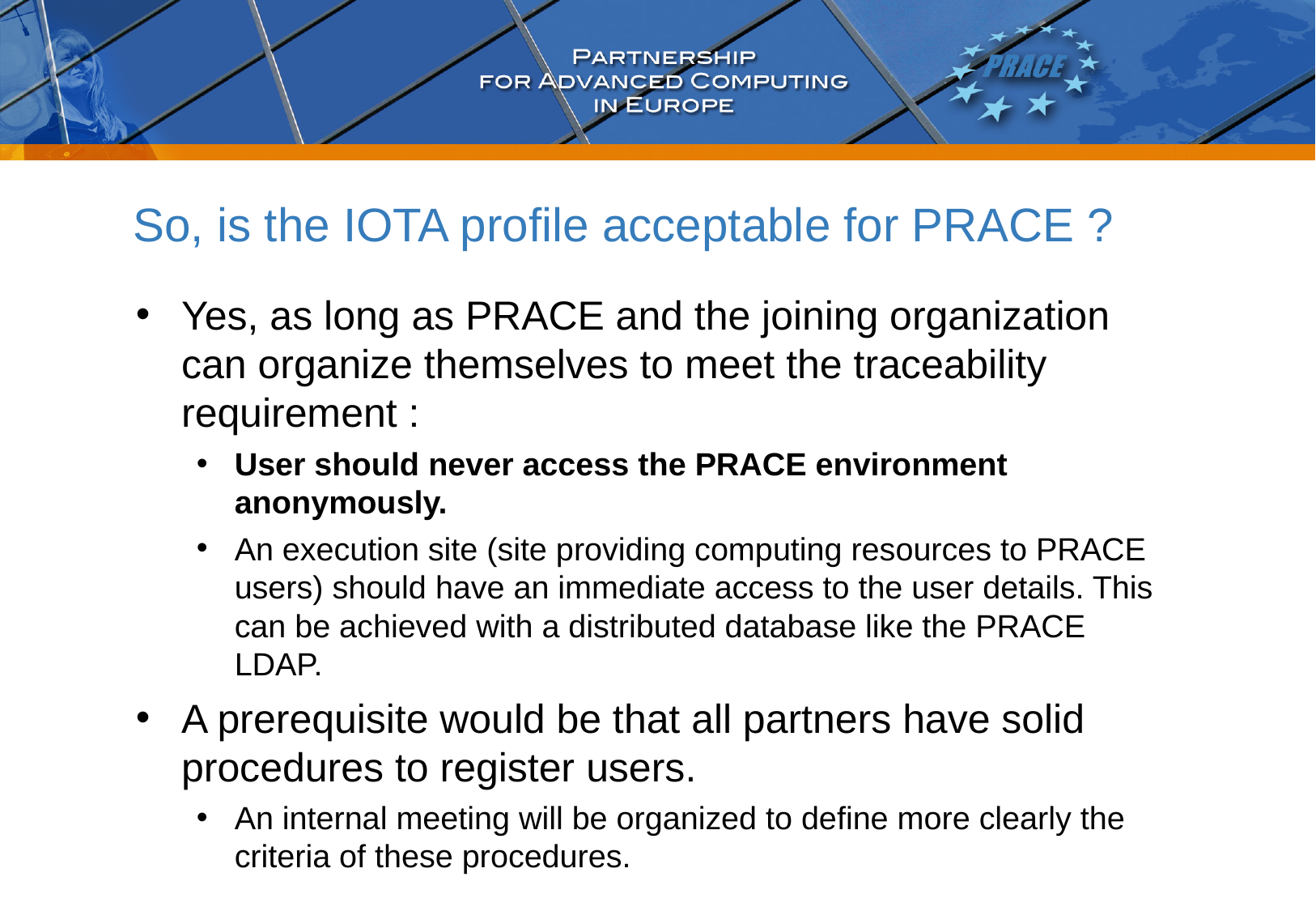

# So, is the IOTA profile acceptable for PRACE ?
Yes, as long as PRACE and the joining organization can organize themselves to meet the traceability requirement :
User should never access the PRACE environment anonymously.
An execution site (site providing computing resources to PRACE users) should have an immediate access to the user details. This can be achieved with a distributed database like the PRACE LDAP.
A prerequisite would be that all partners have solid procedures to register users.
An internal meeting will be organized to define more clearly the criteria of these procedures.